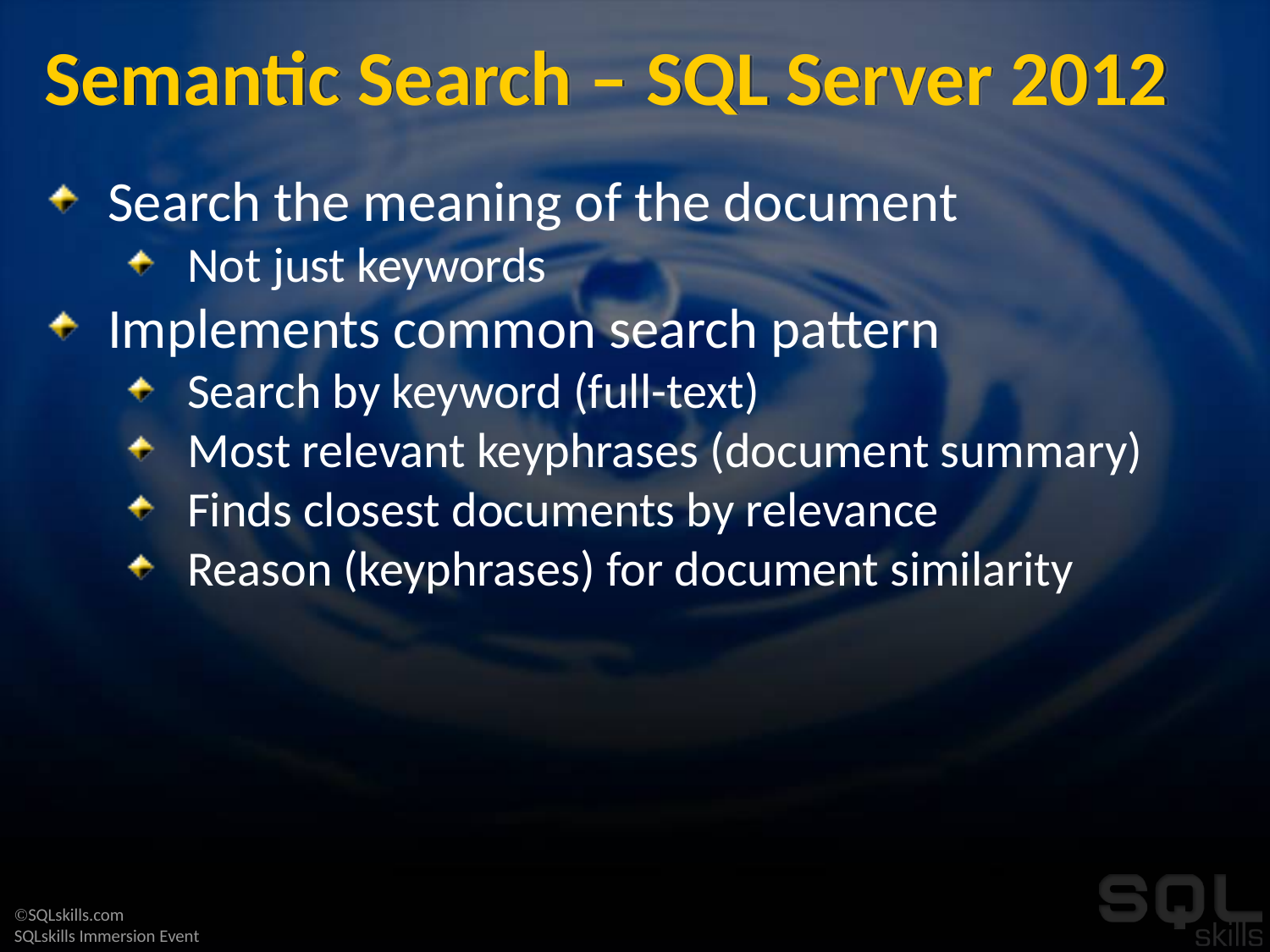

# Semantic Search – SQL Server 2012
Search the meaning of the document
Not just keywords
Implements common search pattern
Search by keyword (full-text)
Most relevant keyphrases (document summary)
Finds closest documents by relevance
Reason (keyphrases) for document similarity